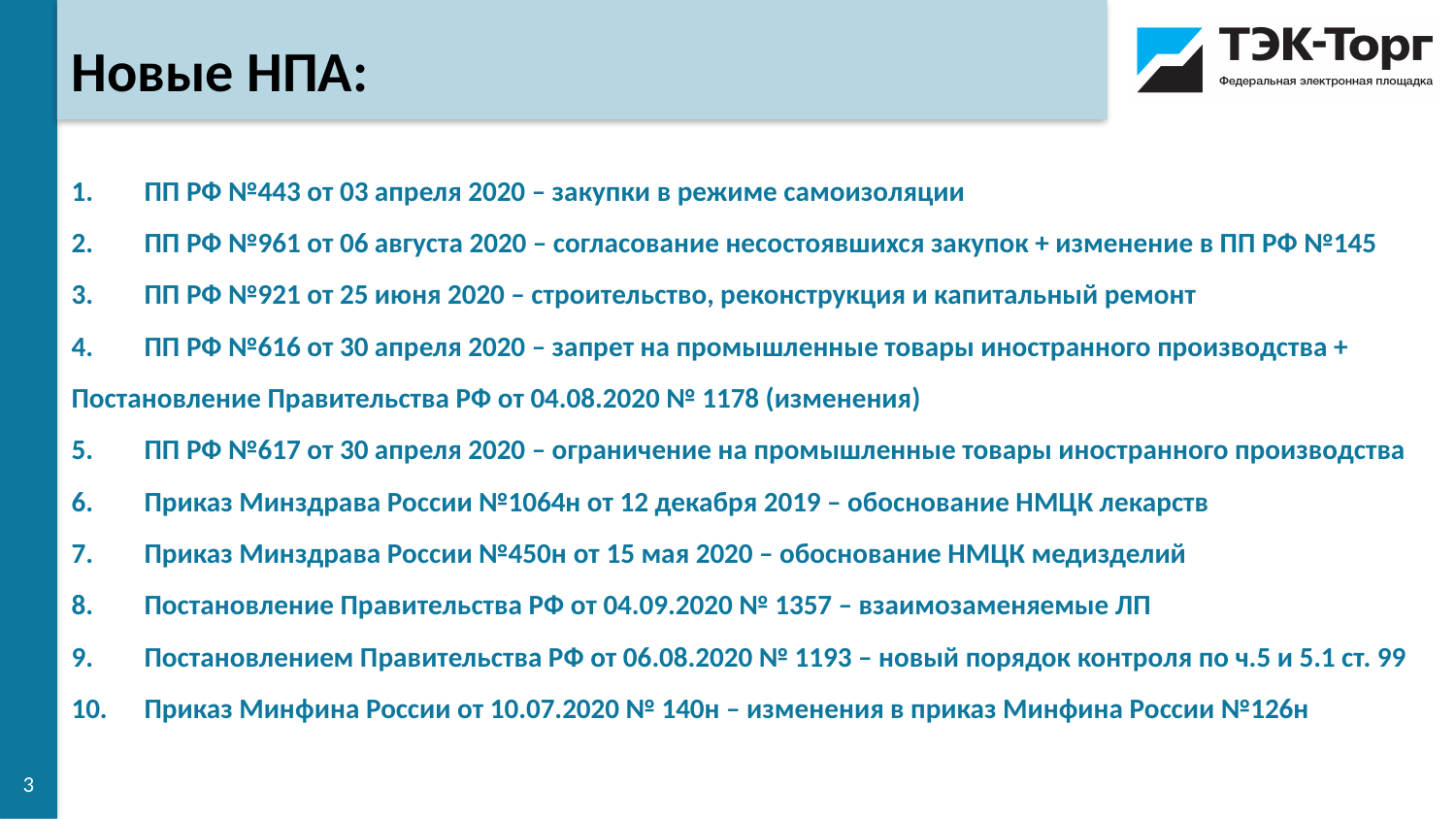

Новые НПА:

ПП РФ №443 от 03 апреля 2020 – закупки в режиме самоизоляции
ПП РФ №961 от 06 августа 2020 – согласование несостоявшихся закупок + изменение в ПП РФ №145
ПП РФ №921 от 25 июня 2020 – строительство, реконструкция и капитальный ремонт
ПП РФ №616 от 30 апреля 2020 – запрет на промышленные товары иностранного производства +
Постановление Правительства РФ от 04.08.2020 № 1178 (изменения)
ПП РФ №617 от 30 апреля 2020 – ограничение на промышленные товары иностранного производства
Приказ Минздрава России №1064н от 12 декабря 2019 – обоснование НМЦК лекарств
Приказ Минздрава России №450н от 15 мая 2020 – обоснование НМЦК медизделий
Постановление Правительства РФ от 04.09.2020 № 1357 – взаимозаменяемые ЛП
Постановлением Правительства РФ от 06.08.2020 № 1193 – новый порядок контроля по ч.5 и 5.1 ст. 99
Приказ Минфина России от 10.07.2020 № 140н – изменения в приказ Минфина России №126н

3